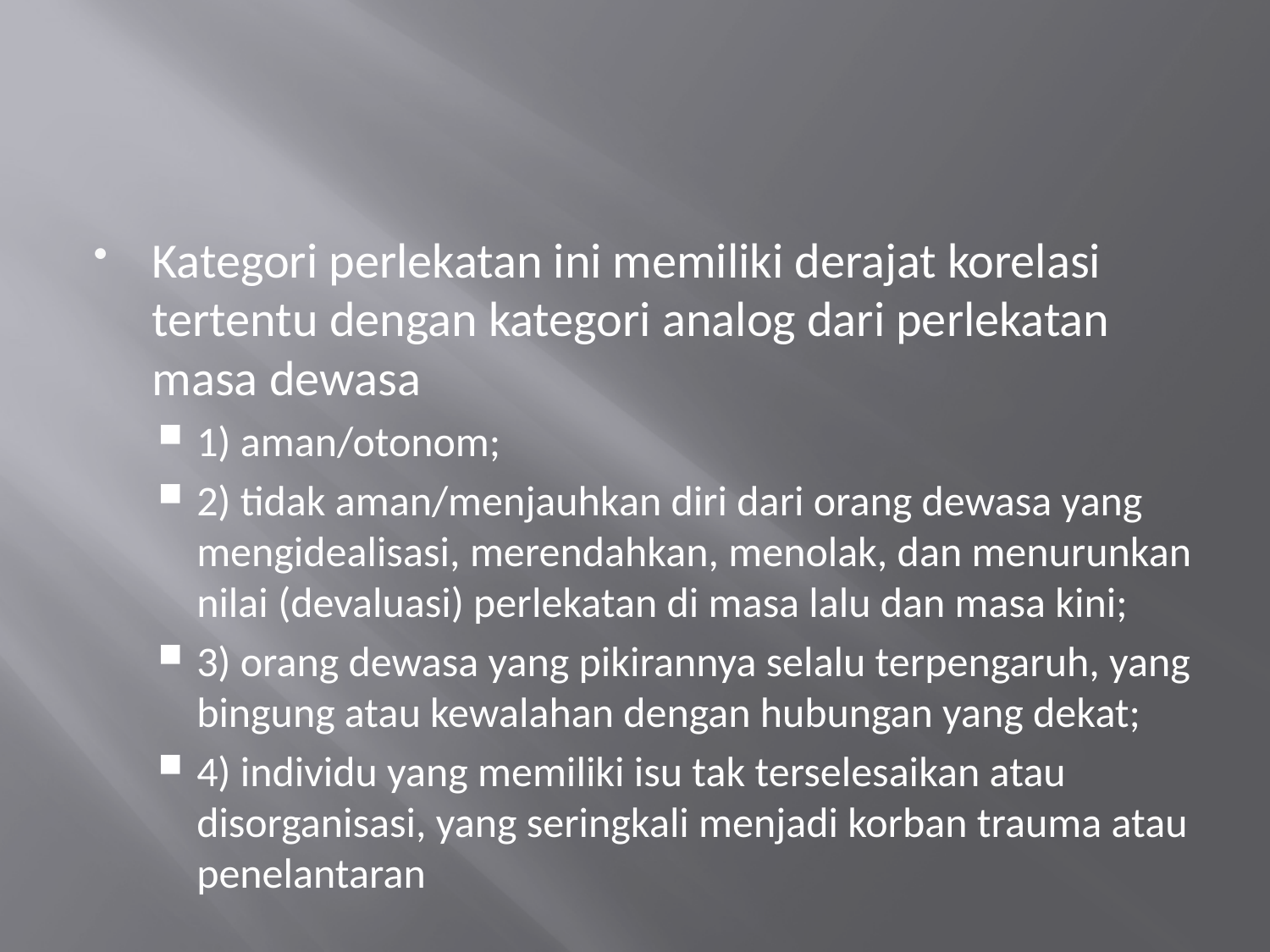

#
Kategori perlekatan ini memiliki derajat korelasi tertentu dengan kategori analog dari perlekatan masa dewasa
1) aman/otonom;
2) tidak aman/menjauhkan diri dari orang dewasa yang mengidealisasi, merendahkan, menolak, dan menurunkan nilai (devaluasi) perlekatan di masa lalu dan masa kini;
3) orang dewasa yang pikirannya selalu terpengaruh, yang bingung atau kewalahan dengan hubungan yang dekat;
4) individu yang memiliki isu tak terselesaikan atau disorganisasi, yang seringkali menjadi korban trauma atau penelantaran